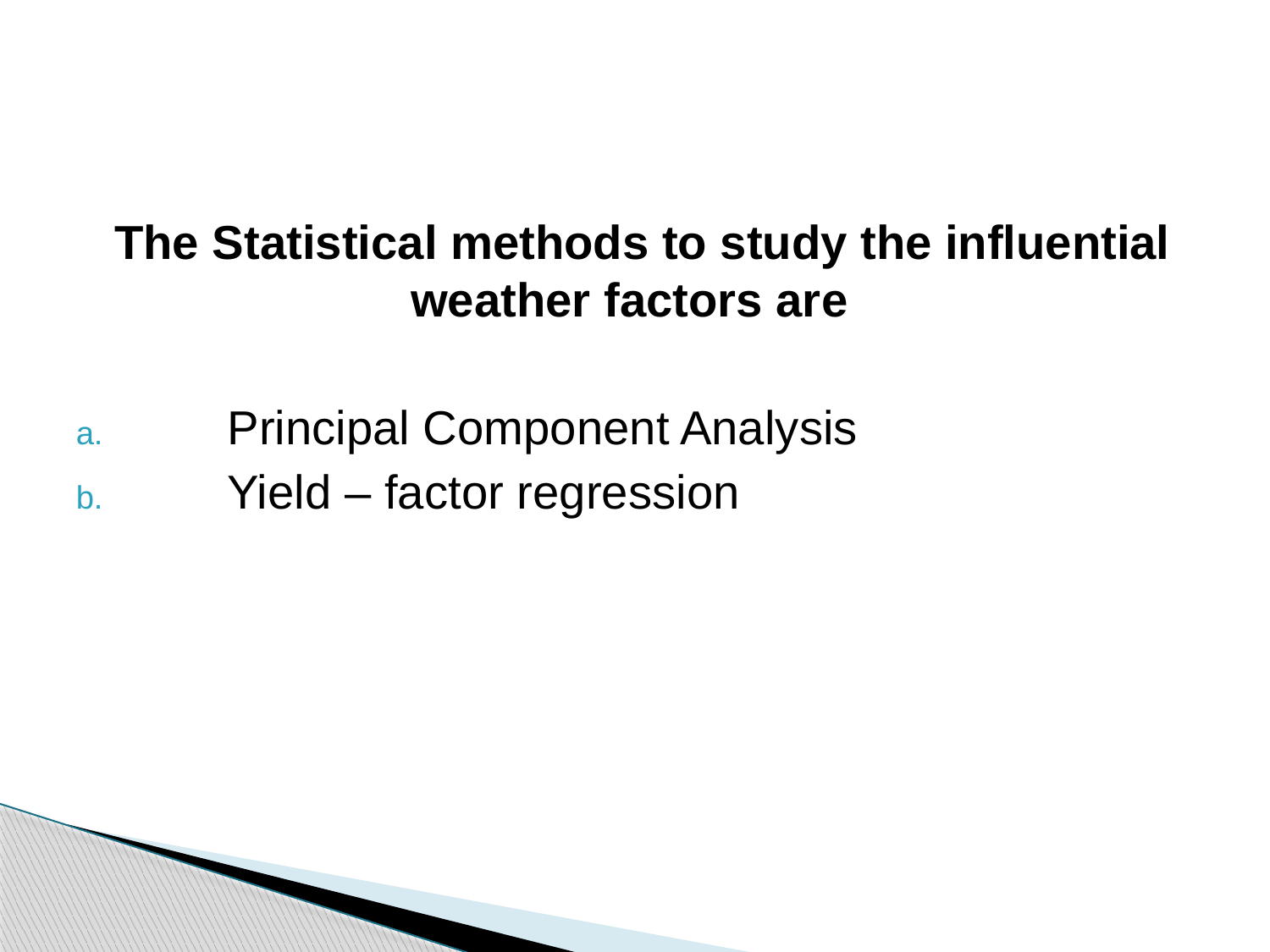

The Statistical methods to study the influential weather factors are

      Principal Component Analysis
      Yield – factor regression